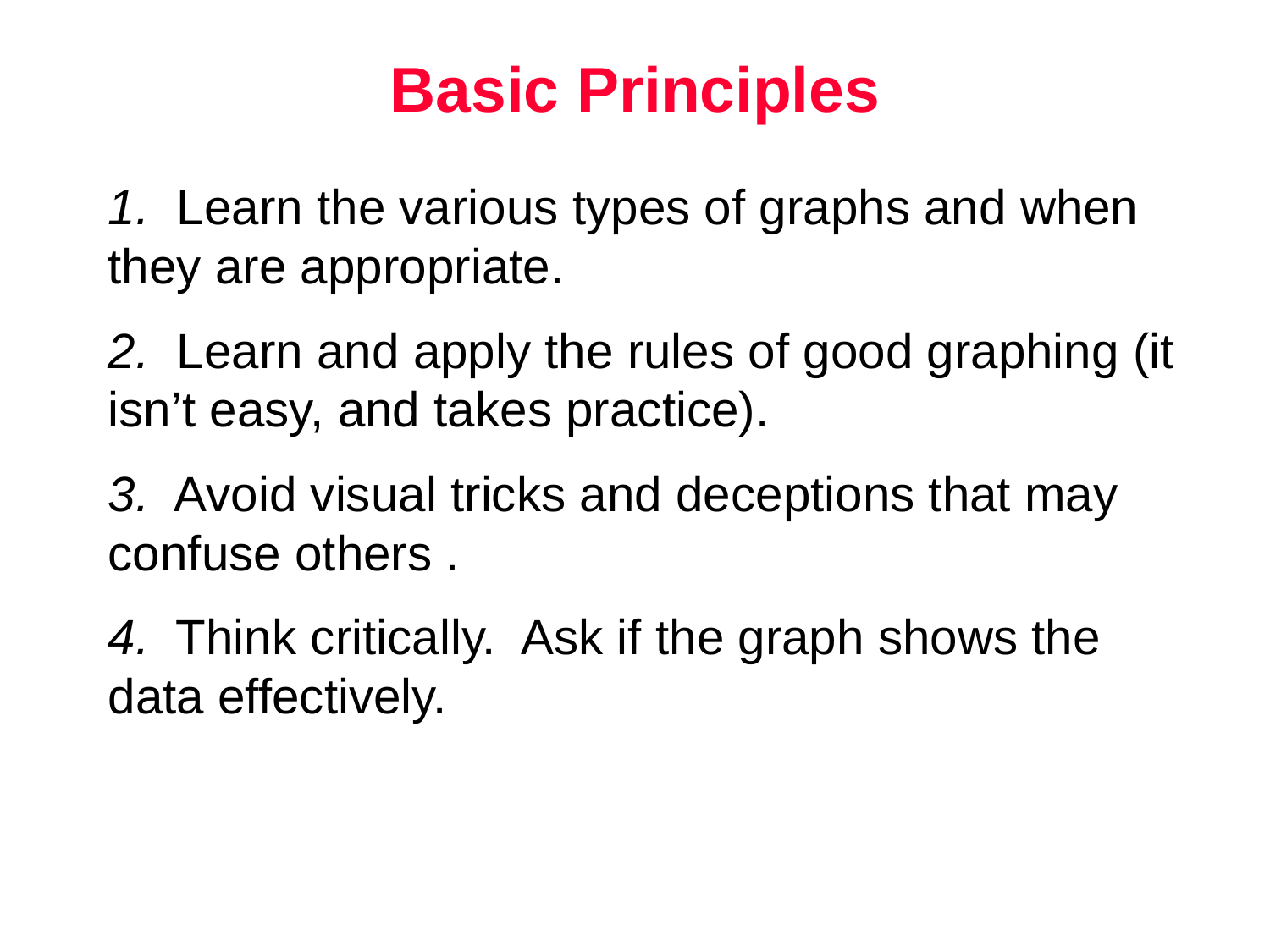

Basic Principles
1.  Learn the various types of graphs and when they are appropriate.
2.  Learn and apply the rules of good graphing (it isn’t easy, and takes practice).
3.  Avoid visual tricks and deceptions that may confuse others .
4.  Think critically.  Ask if the graph shows the data effectively.